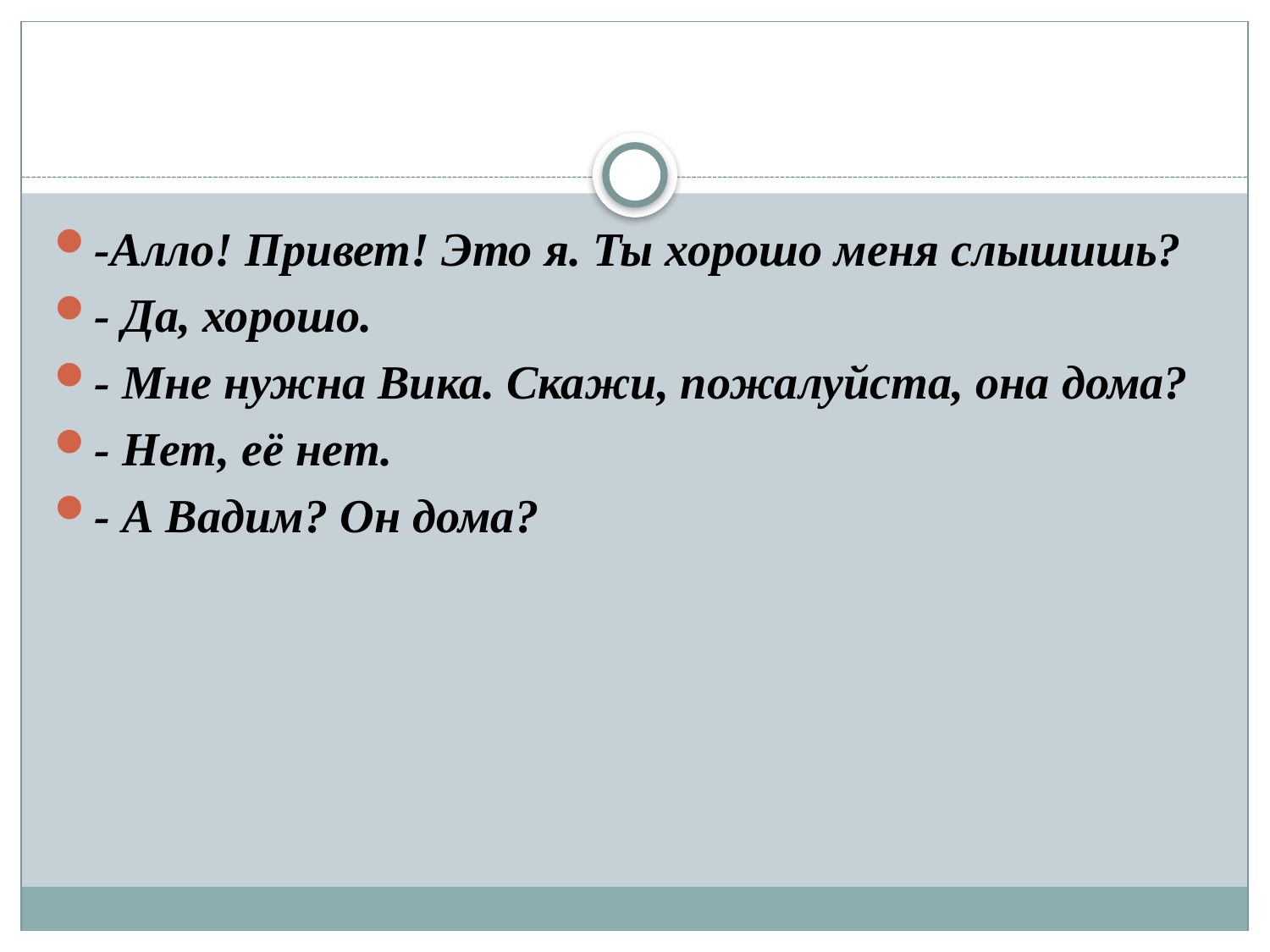

#
-Алло! Привет! Это я. Ты хорошо меня слышишь?
- Да, хорошо.
- Мне нужна Вика. Скажи, пожалуйста, она дома?
- Нет, её нет.
- А Вадим? Он дома?